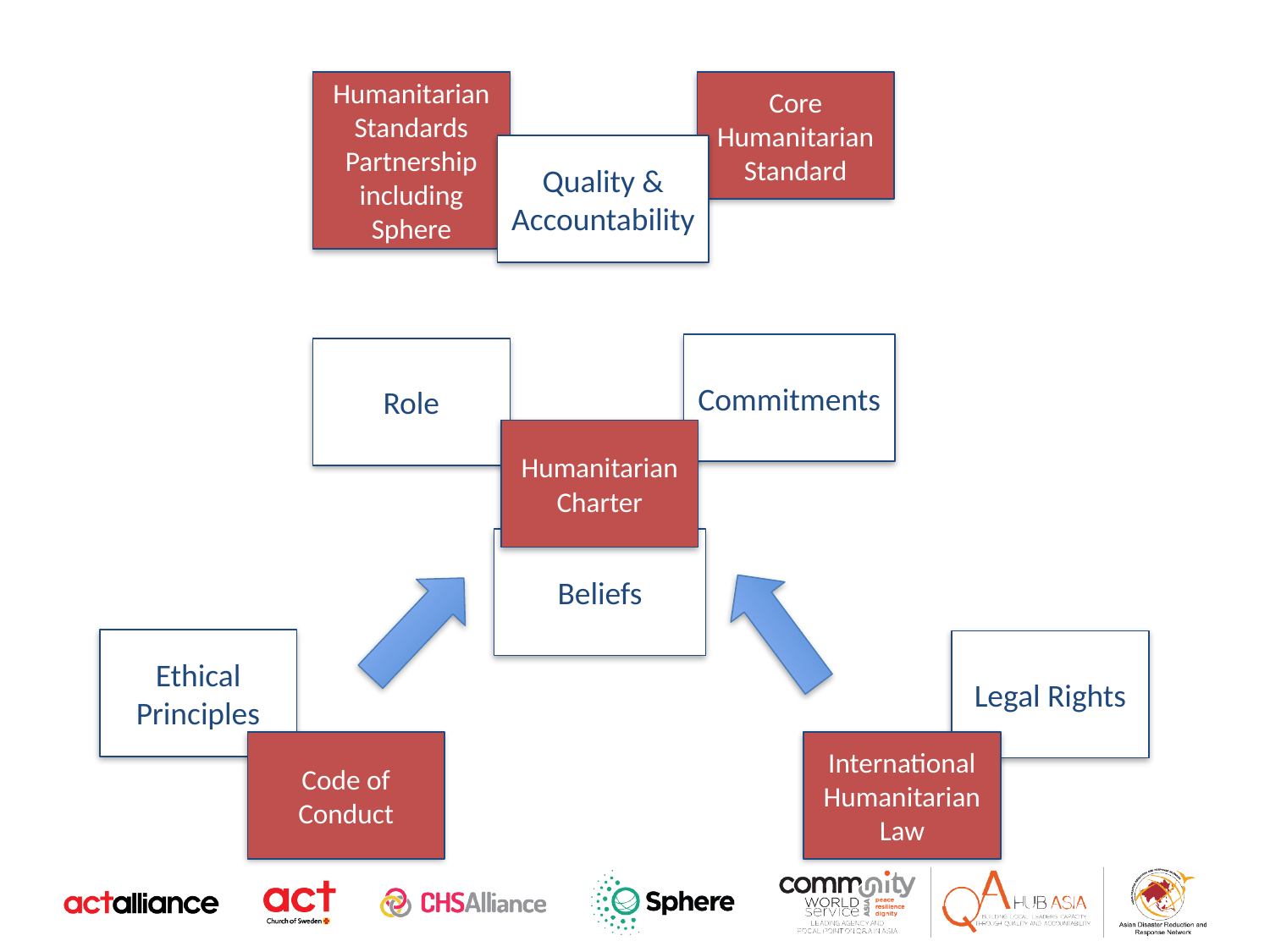

Humanitarian Standards Partnership including Sphere
Core Humanitarian Standard
Quality & Accountability
Commitments
Role
Humanitarian Charter
Beliefs

Ethical Principles
Legal Rights
Code of Conduct
International Humanitarian Law